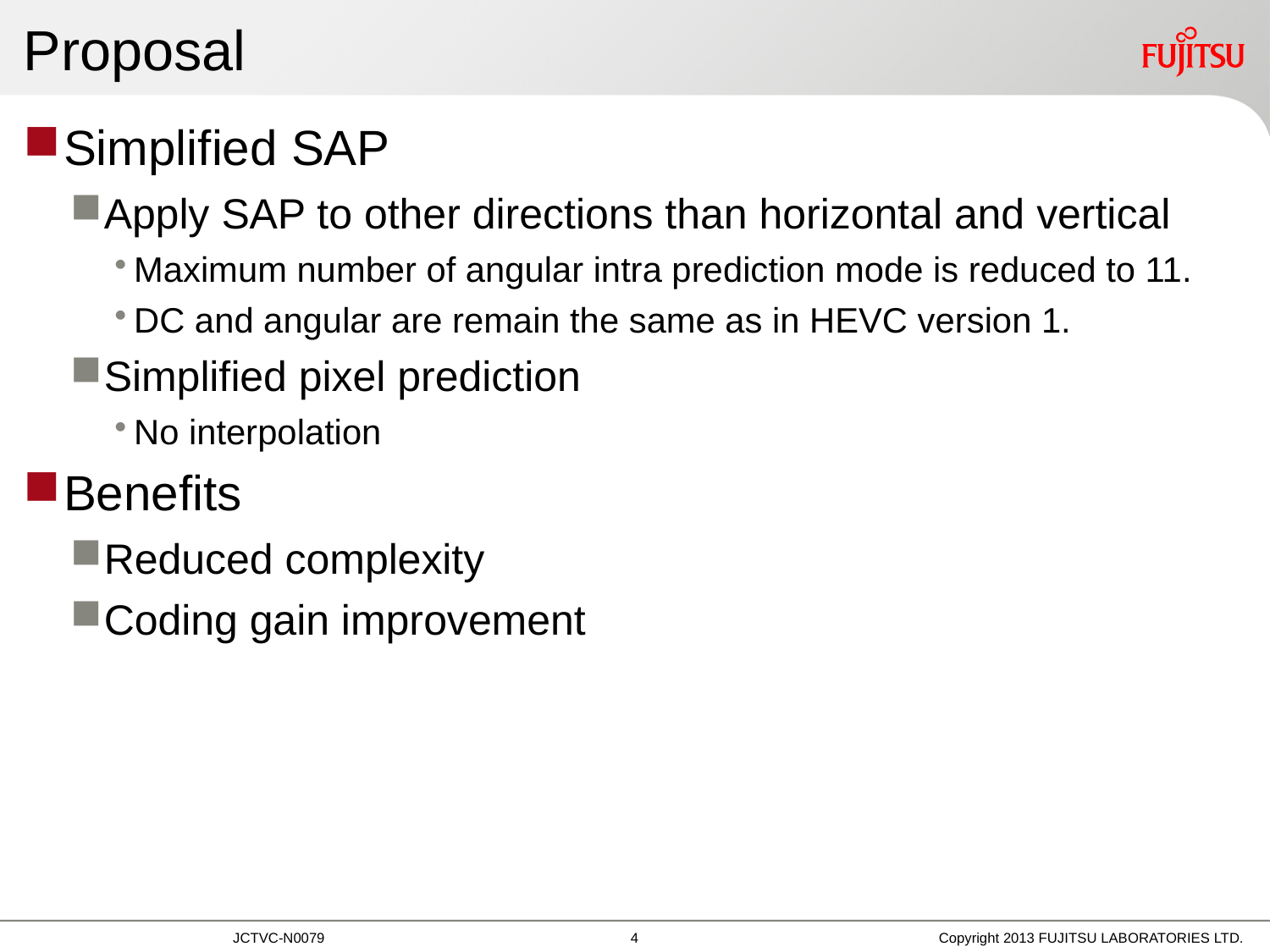

# Proposal
Simplified SAP
Apply SAP to other directions than horizontal and vertical
Maximum number of angular intra prediction mode is reduced to 11.
DC and angular are remain the same as in HEVC version 1.
Simplified pixel prediction
No interpolation
Benefits
Reduced complexity
Coding gain improvement

4
Copyright 2013 FUJITSU LABORATORIES LTD.